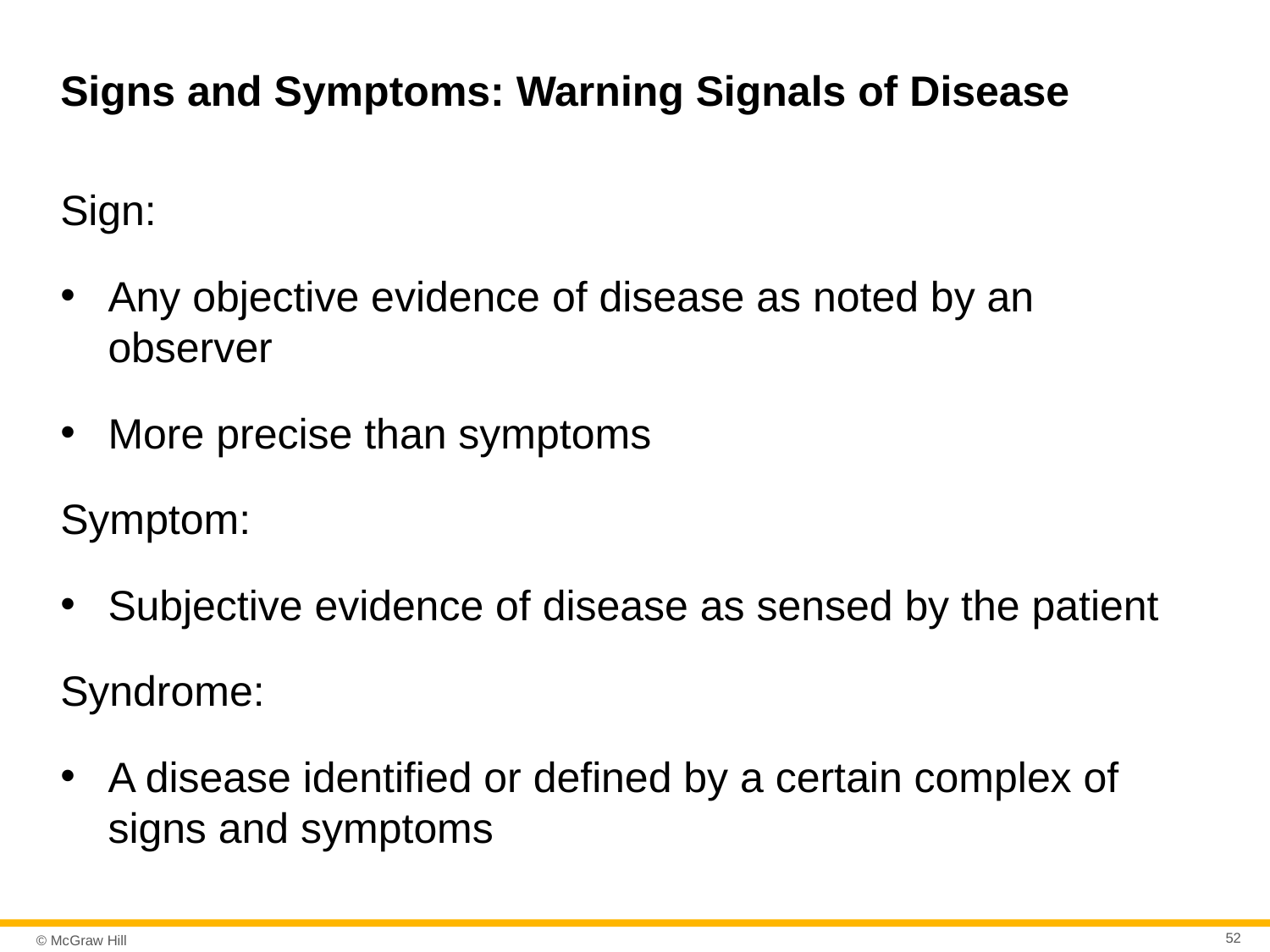

# Signs and Symptoms: Warning Signals of Disease
Sign:
Any objective evidence of disease as noted by an observer
More precise than symptoms
Symptom:
Subjective evidence of disease as sensed by the patient
Syndrome:
A disease identified or defined by a certain complex of signs and symptoms